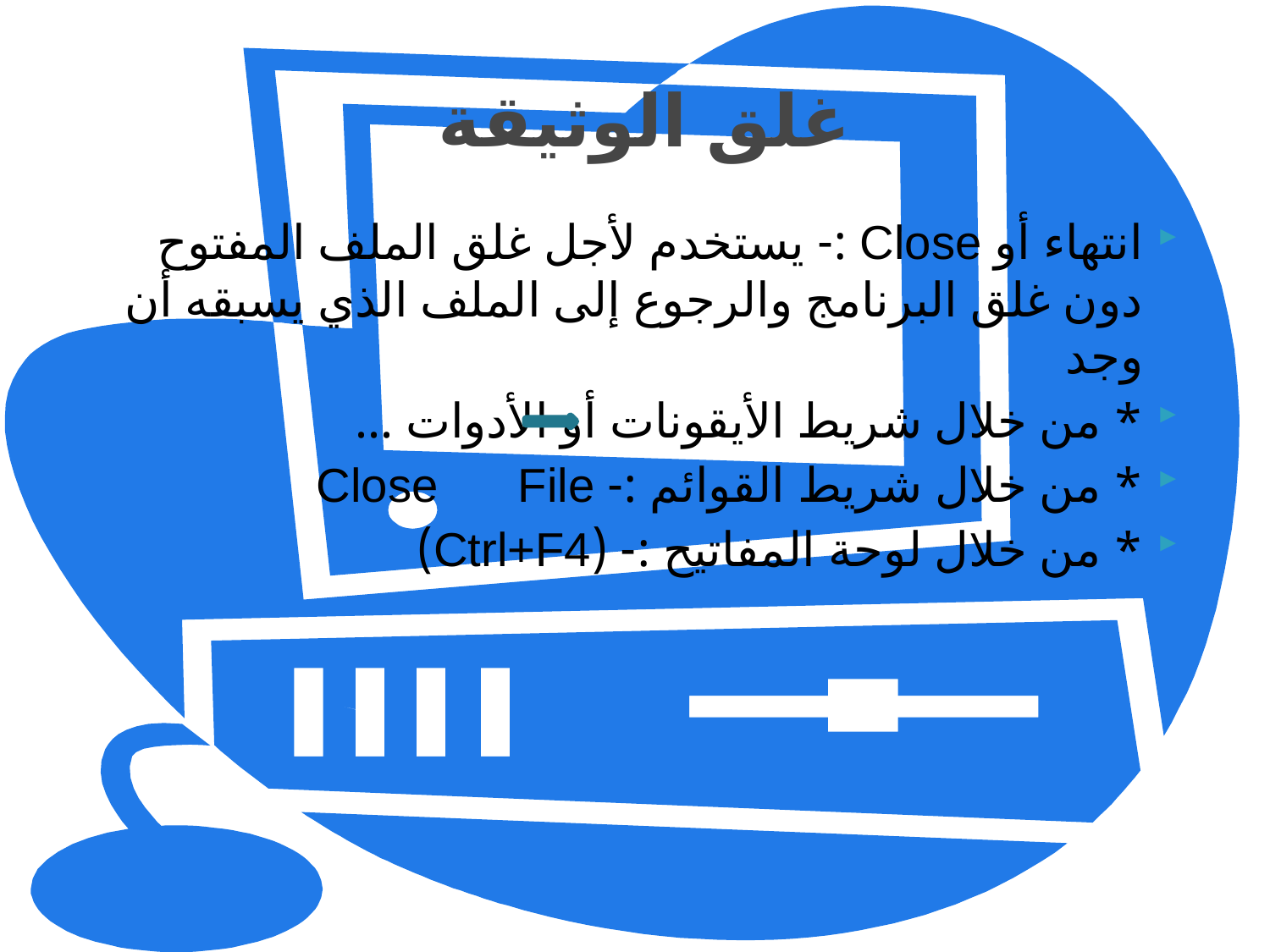

# غلق الوثيقة
انتهاء أو Close :- يستخدم لأجل غلق الملف المفتوح دون غلق البرنامج والرجوع إلى الملف الذي يسبقه أن وجد
* من خلال شريط الأيقونات أو الأدوات ...
* من خلال شريط القوائم :- Close      File
* من خلال لوحة المفاتيح :- (Ctrl+F4)